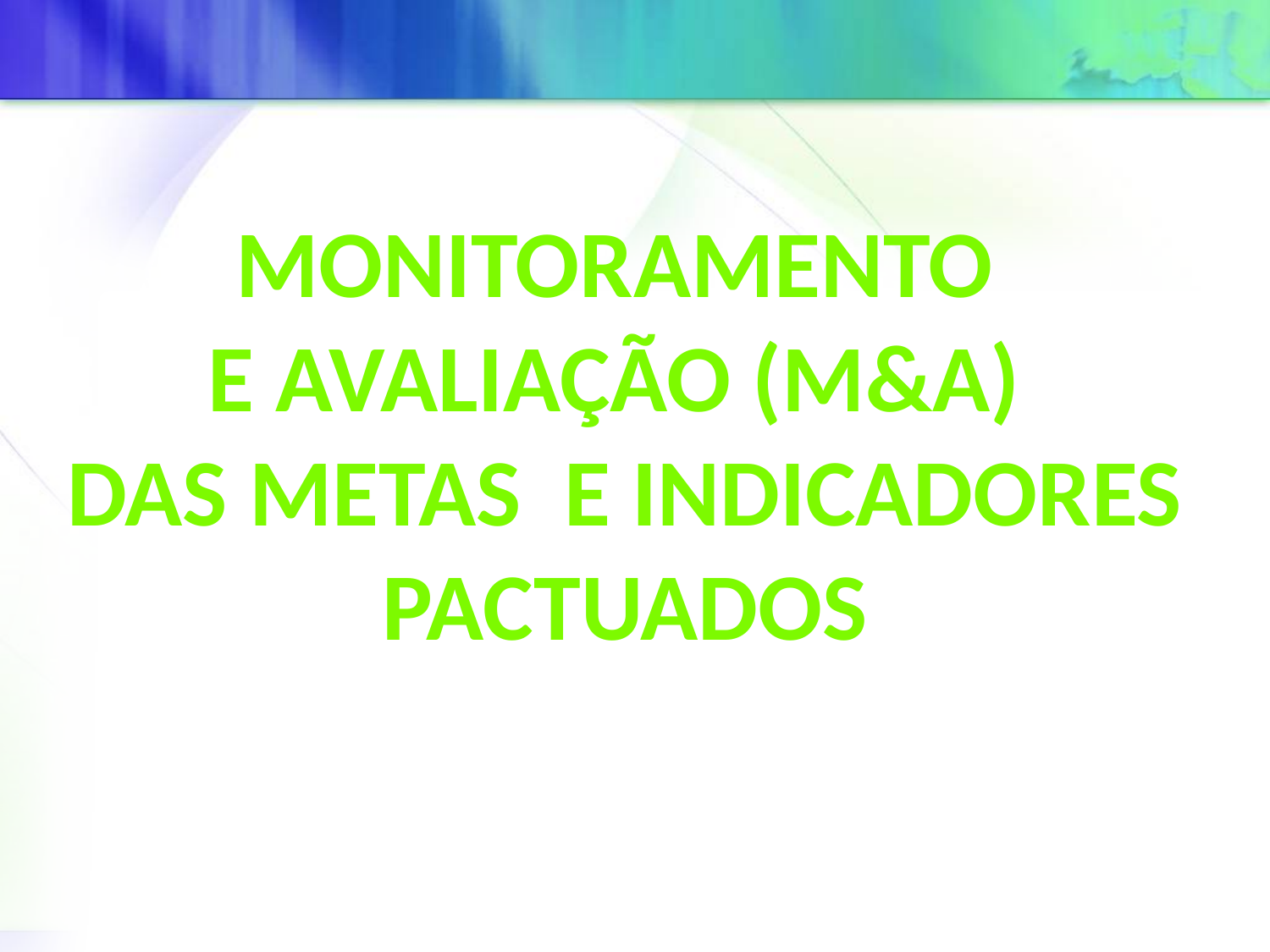

Monitoramento
e avaliação (m&A)
das metas  e indicadores pactuados